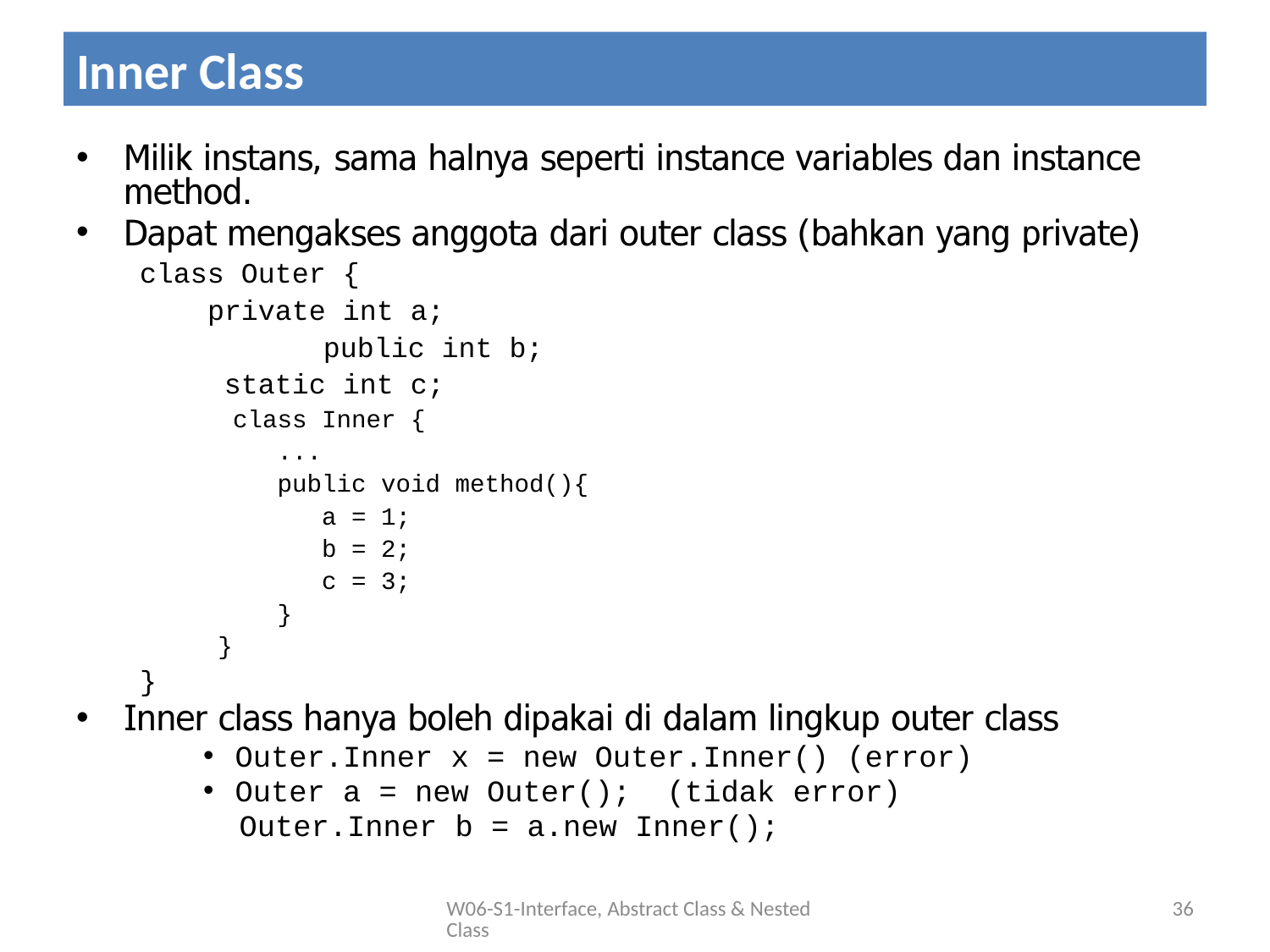

# Inner Class
Milik instans, sama halnya seperti instance variables dan instance method.
Dapat mengakses anggota dari outer class (bahkan yang private)
class Outer {
    private int a;
 		 public int b;
     static int c;
  class Inner {
     ...
     public void method(){
        a = 1;
        b = 2;
        c = 3;
     }
 }
}
Inner class hanya boleh dipakai di dalam lingkup outer class
Outer.Inner x = new Outer.Inner() (error)
Outer a = new Outer();  (tidak error)
  Outer.Inner b = a.new Inner();
36
W06-S1-Interface, Abstract Class & Nested Class